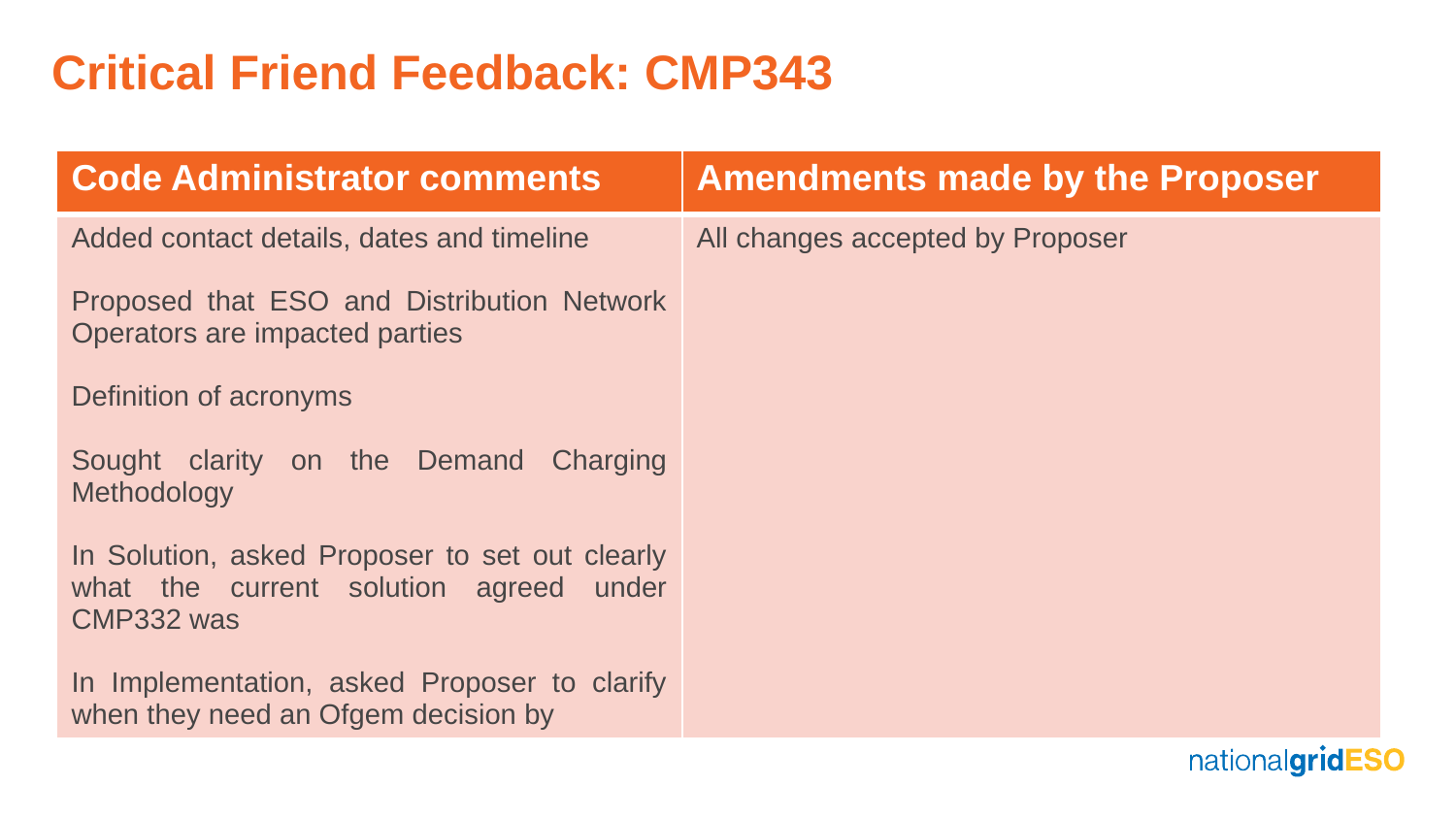

# Critical Friend Feedback: CMP343
| Code Administrator comments | Amendments made by the Proposer |
| --- | --- |
| Added contact details, dates and timeline Proposed that ESO and Distribution Network Operators are impacted parties Definition of acronyms Sought clarity on the Demand Charging Methodology In Solution, asked Proposer to set out clearly what the current solution agreed under CMP332 was In Implementation, asked Proposer to clarify when they need an Ofgem decision by | All changes accepted by Proposer |